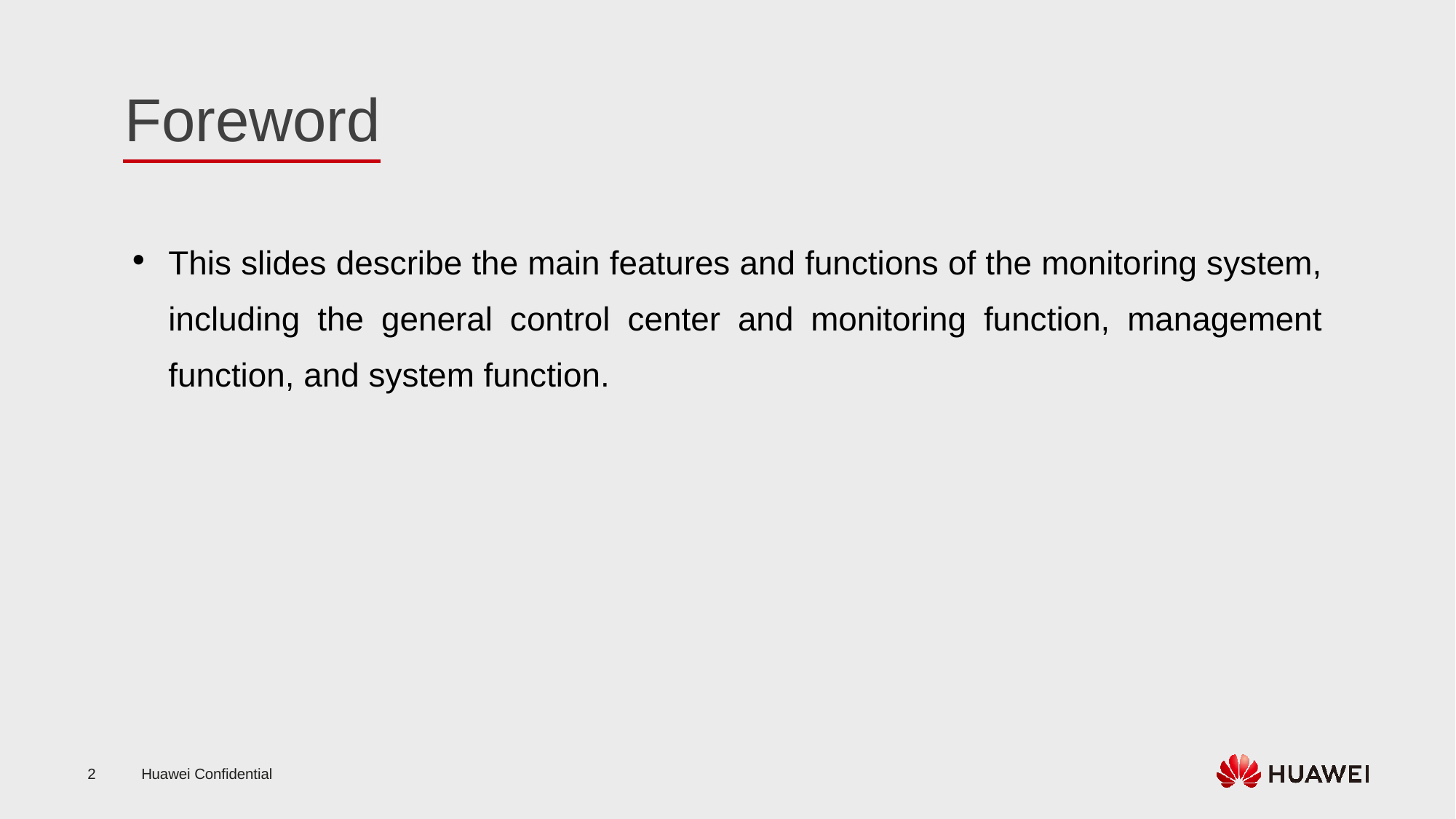

This slides describe the main features and functions of the monitoring system, including the general control center and monitoring function, management function, and system function.